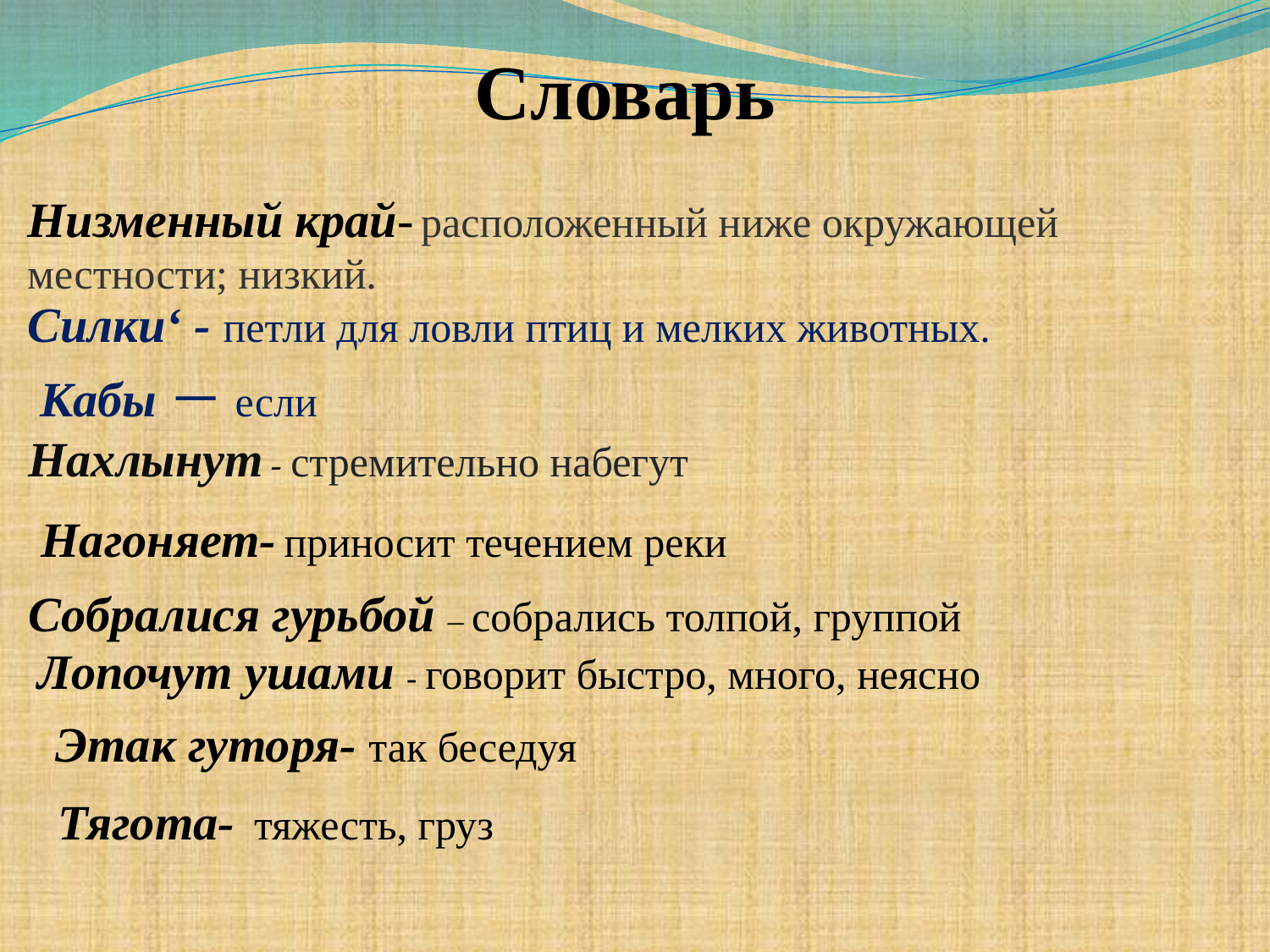

Словарь
Низменный край- расположенный ниже окружающей местности; низкий.
# Силки‘ - петли для ловли птиц и мелких животных.
Кабы – если
Нахлынут - стремительно набегут
Нагоняет- приносит течением реки
Собралися гурьбой – собрались толпой, группой
Лопочут ушами - говорит быстро, много, неясно
Этак гуторя- так беседуя
Тягота- тяжесть, груз